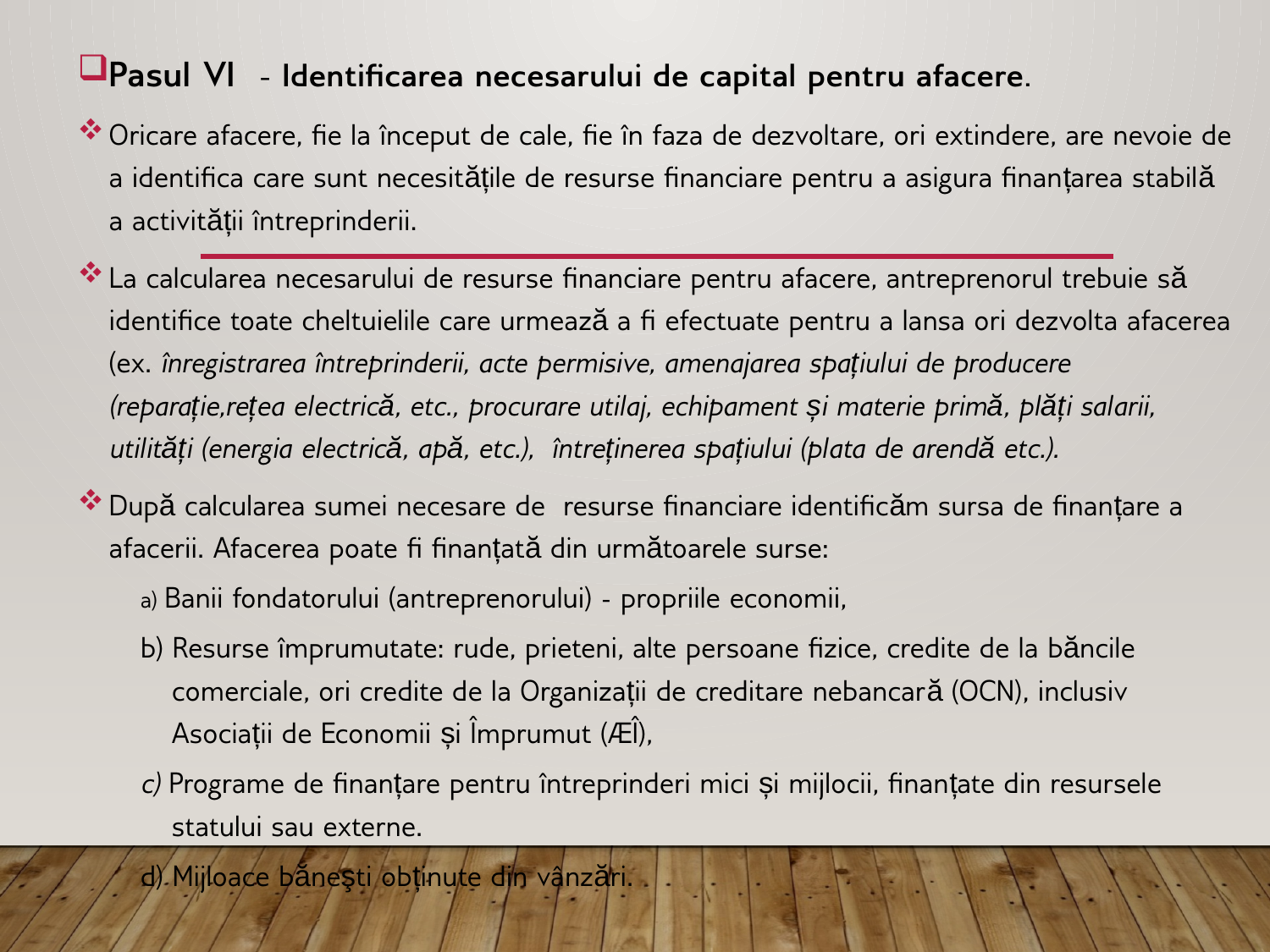

Pasul VI  - Identificarea necesarului de capital pentru afacere.
Oricare afacere, fie la început de cale, fie în faza de dezvoltare, ori extindere, are nevoie de a identifica care sunt necesitățile de resurse financiare pentru a asigura finanțarea stabilă a activității întreprinderii.
La calcularea necesarului de resurse financiare pentru afacere, antreprenorul trebuie să identifice toate cheltuielile care urmează a fi efectuate pentru a lansa ori dezvolta afacerea (ex. înregistrarea întreprinderii, acte permisive, amenajarea spațiului de producere (reparație,rețea electrică, etc., procurare utilaj, echipament și materie primă, plăți salarii, utilități (energia electrică, apă, etc.),  întreținerea spațiului (plata de arendă etc.).
După calcularea sumei necesare de  resurse financiare identificăm sursa de finanțare a afacerii. Afacerea poate fi finanțată din următoarele surse:
a) Banii fondatorului (antreprenorului) - propriile economii,
b) Resurse împrumutate: rude, prieteni, alte persoane fizice, credite de la băncile comerciale, ori credite de la Organizații de creditare nebancară (OCN), inclusiv Asociații de Economii și Împrumut (AEÎ),
c) Programe de finanțare pentru întreprinderi mici și mijlocii, finanțate din resursele statului sau externe.
d) Mijloace băneşti obținute din vânzări.